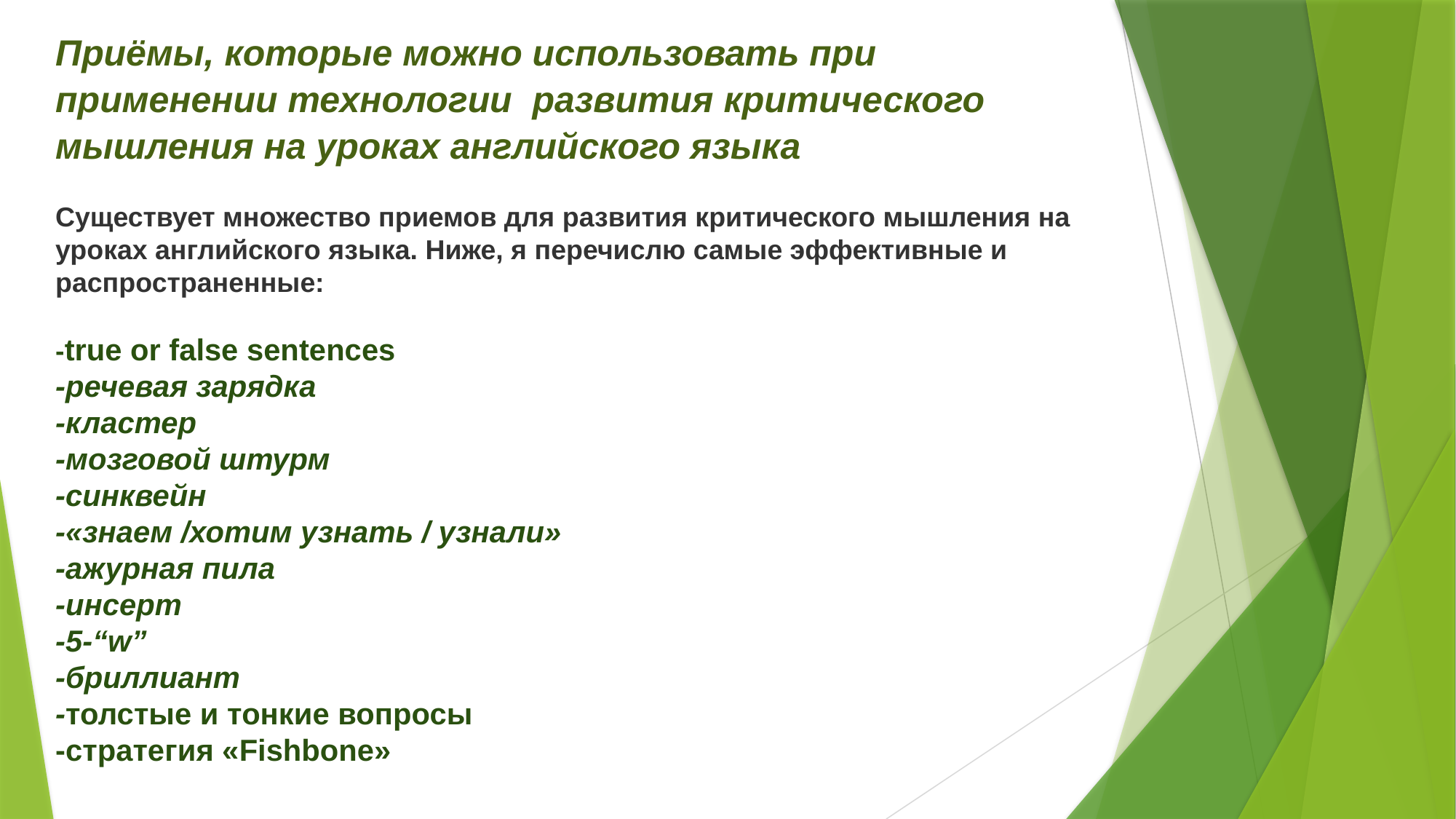

Приёмы, которые можно использовать при  применении технологии  развития критического мышления на уроках английского языка
Существует множество приемов для развития критического мышления на уроках английского языка. Ниже, я перечислю самые эффективные и распространенные:

-true or false sentences
-речевая зарядка
-кластер
-мозговой штурм
-синквейн
-«знаем /хотим узнать / узнали»
-ажурная пила
-инсерт
-5-“w”
-бриллиант
-толстые и тонкие вопросы
-стратегия «Fishbone»